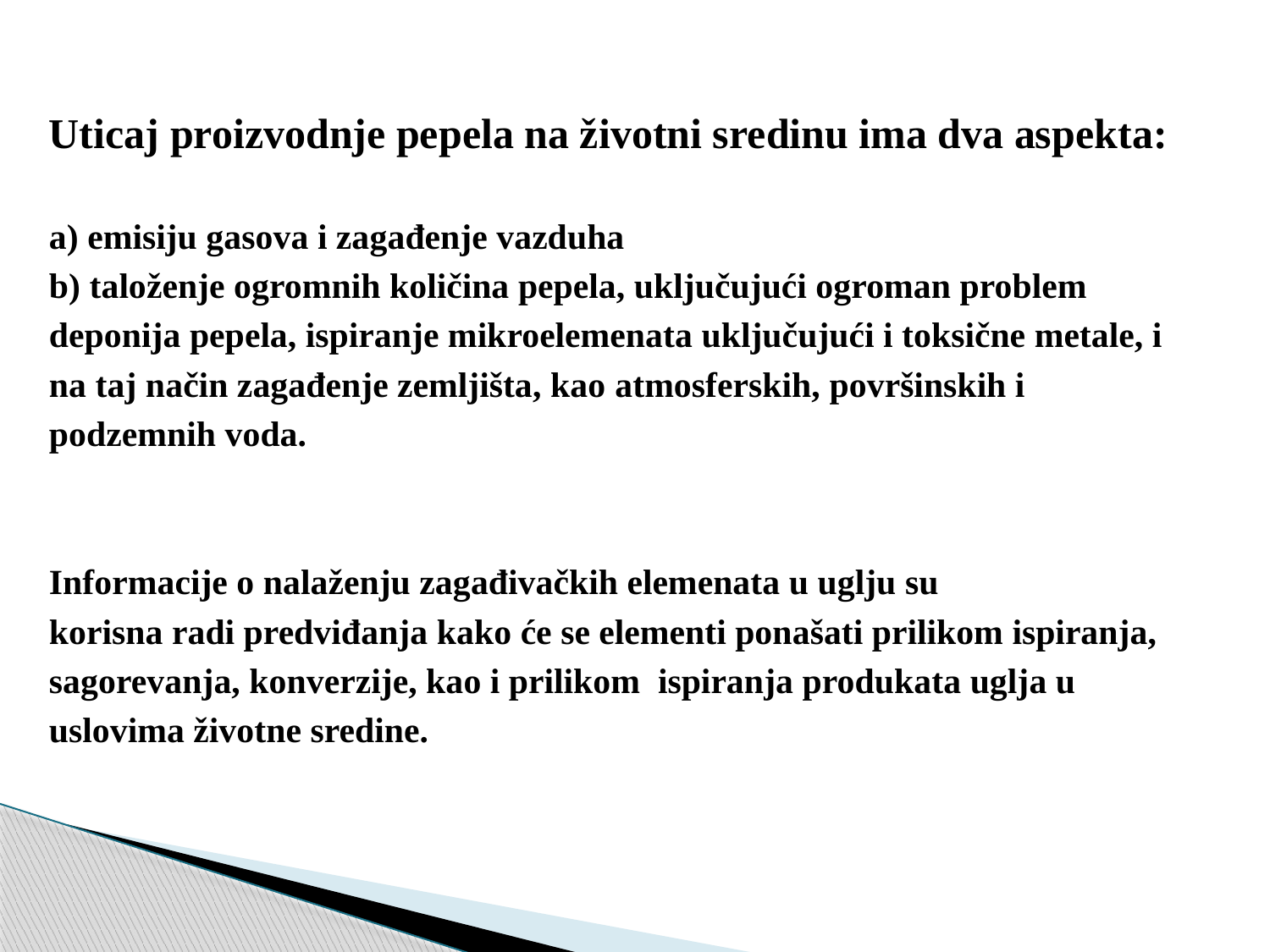

Uticaj proizvodnje pepela na životni sredinu ima dva aspekta:

a) emisiju gasova i zagađenje vazduha
b) taloženje ogromnih količina pepela, uključujući ogroman problem
deponija pepela, ispiranje mikroelemenata uključujući i toksične metale, i
na taj način zagađenje zemljišta, kao atmosferskih, površinskih i
podzemnih voda.

Informacije o nalaženju zagađivačkih elemenata u uglju su
korisna radi predviđanja kako će se elementi ponašati prilikom ispiranja,
sagorevanja, konverzije, kao i prilikom  ispiranja produkata uglja u
uslovima životne sredine.